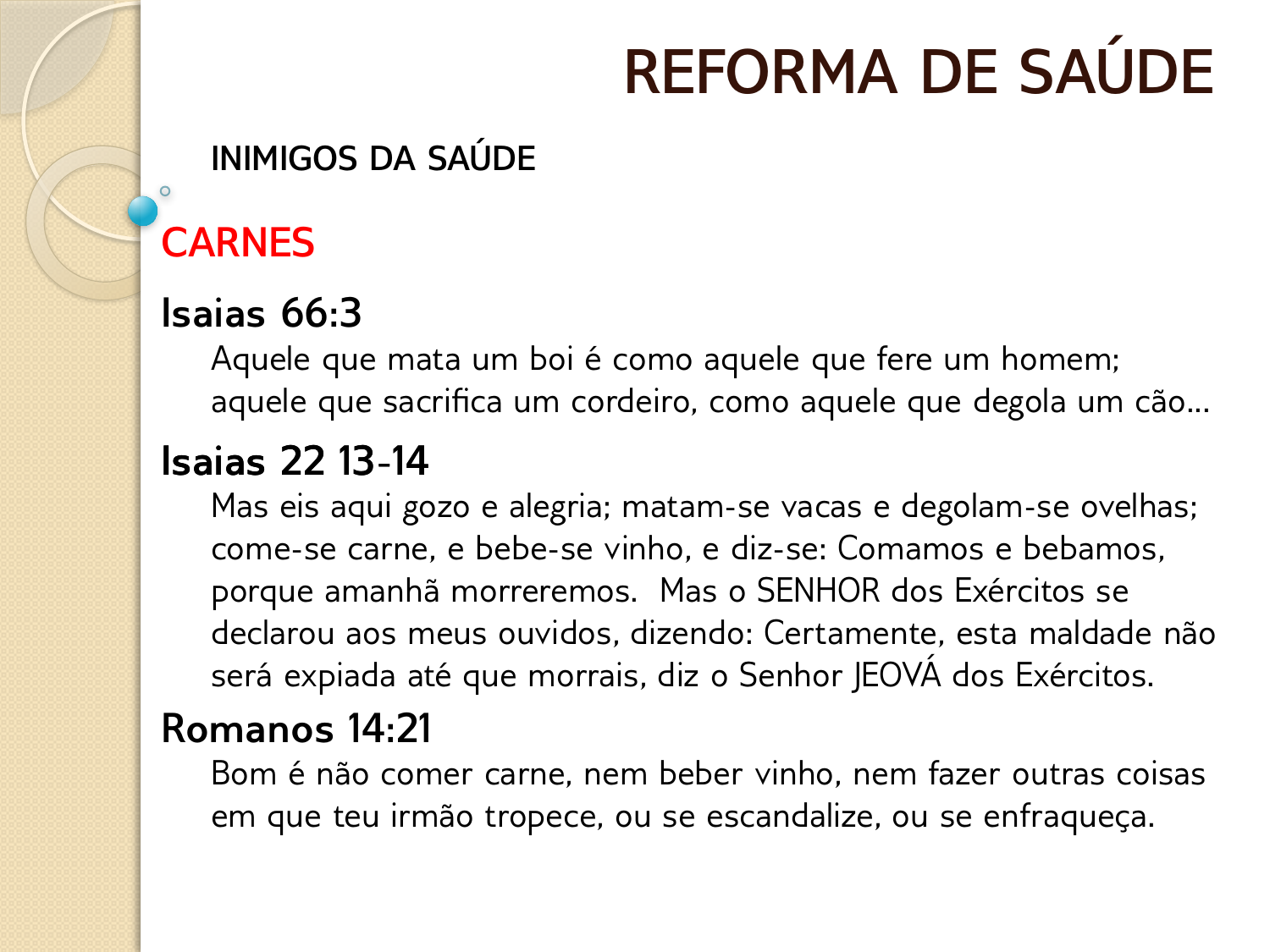

REFORMA DE SAÚDE
INIMIGOS DA SAÚDE
CARNES
Isaias 66:3
Aquele que mata um boi é como aquele que fere um homem; aquele que sacrifica um cordeiro, como aquele que degola um cão...
Isaias 22 13-14
Isaias 22 13-14
Mas eis aqui gozo e alegria; matam-se vacas e degolam-se ovelhas; come-se carne, e bebe-se vinho, e diz-se: Comamos e bebamos, porque amanhã morreremos.  Mas o SENHOR dos Exércitos se declarou aos meus ouvidos, dizendo: Certamente, esta maldade não será expiada até que morrais, diz o Senhor JEOVÁ dos Exércitos.

Romanos 14:21
Bom é não comer carne, nem beber vinho, nem fazer outras coisas em que teu irmão tropece, ou se escandalize, ou se enfraqueça.